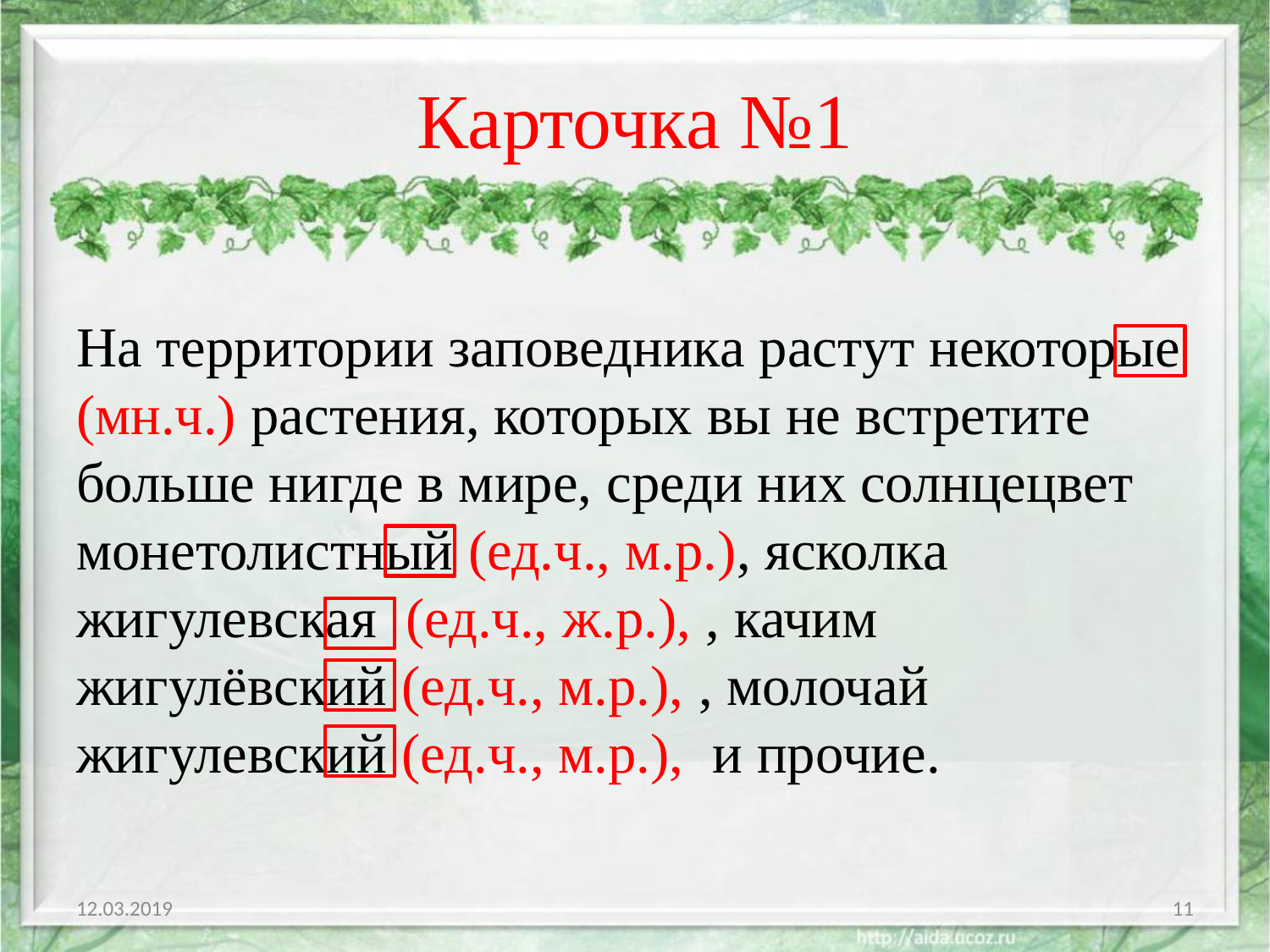

# Карточка №1

На территории заповедника растут некоторые (мн.ч.) растения, которых вы не встретите больше нигде в мире, среди них солнцецвет монетолистный (ед.ч., м.р.), ясколка жигулевская  (ед.ч., ж.р.), , качим жигулёвский (ед.ч., м.р.), , молочай жигулевский (ед.ч., м.р.),  и прочие.

12.03.2019
11